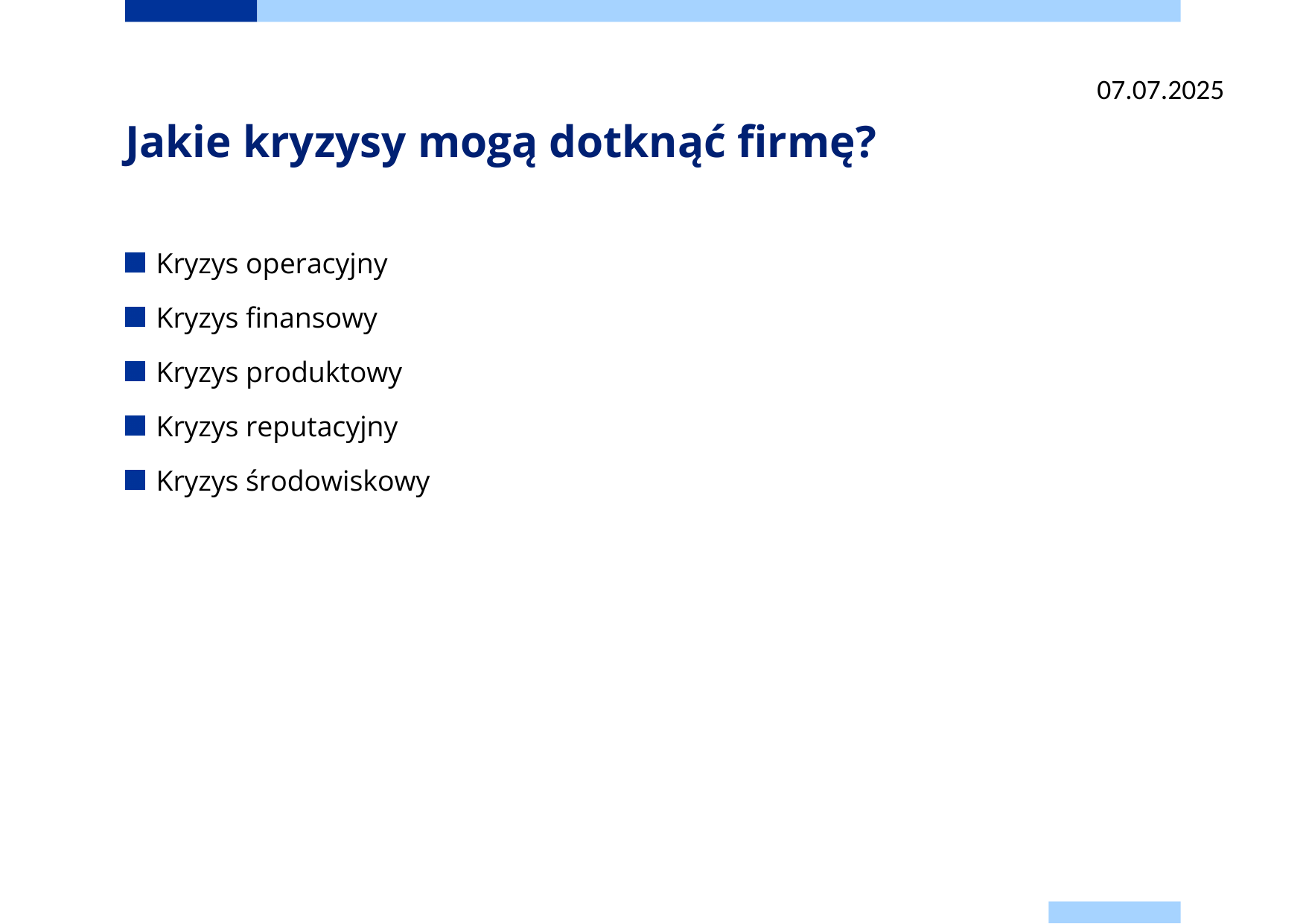

07.07.2025
# Jakie kryzysy mogą dotknąć firmę?
Kryzys operacyjny
Kryzys finansowy
Kryzys produktowy
Kryzys reputacyjny
Kryzys środowiskowy